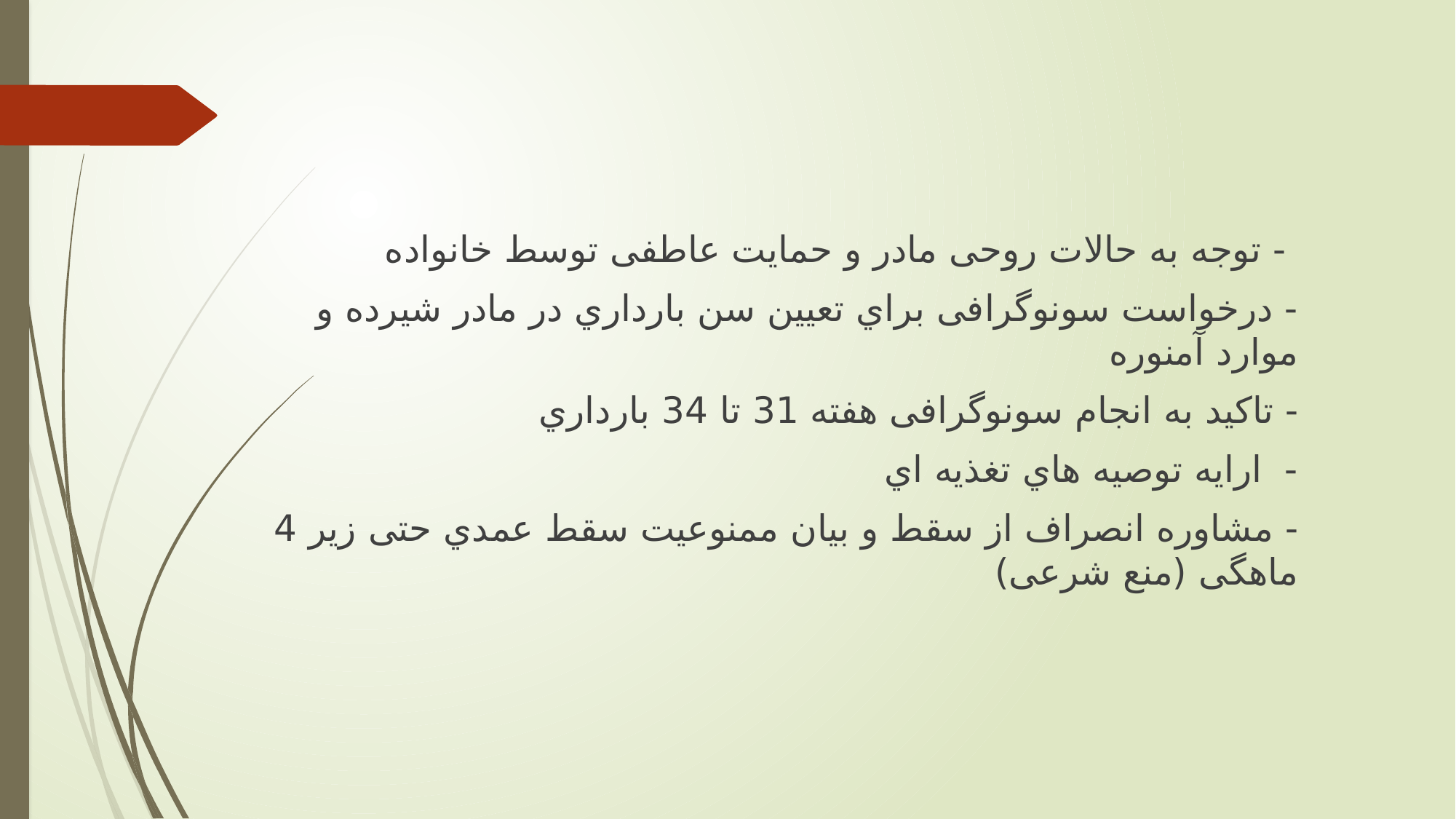

- توجه به حالات روحی مادر و حمايت عاطفی توسط خانواده
- درخواست سونوگرافی براي تعیین سن بارداري در مادر شیرده و موارد آمنوره
- تاكید به انجام سونوگرافی هفته 31 تا 34 بارداري
-  ارايه توصیه هاي تغذيه اي
- مشاوره انصراف از سقط و بیان ممنوعیت سقط عمدي حتی زير 4 ماهگی (منع شرعی)